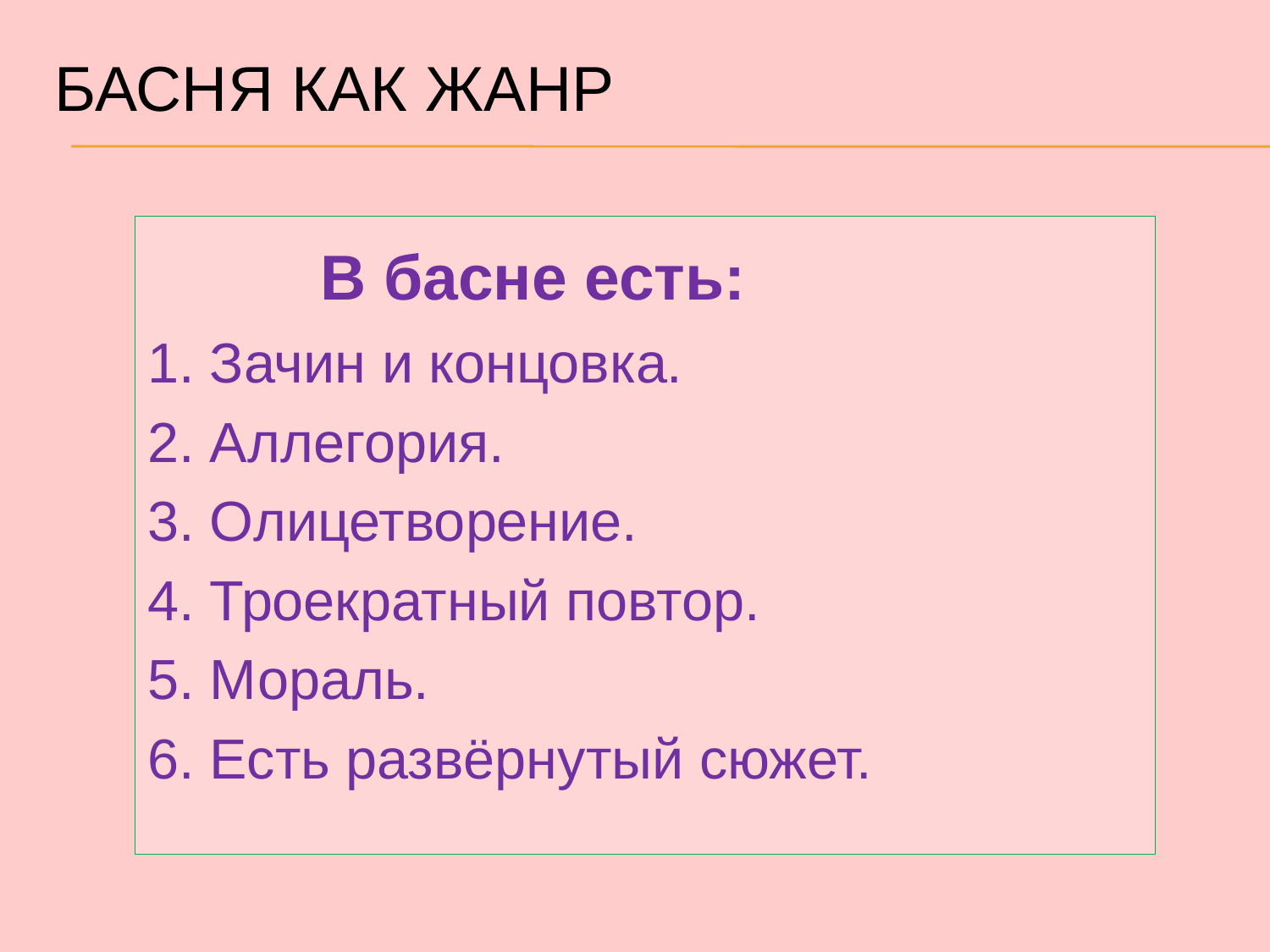

# Басня как жанр
        В басне есть:
1. Зачин и концовка.
2. Аллегория.
3. Олицетворение.
4. Троекратный повтор.
5. Мораль.
6. Есть развёрнутый сюжет.